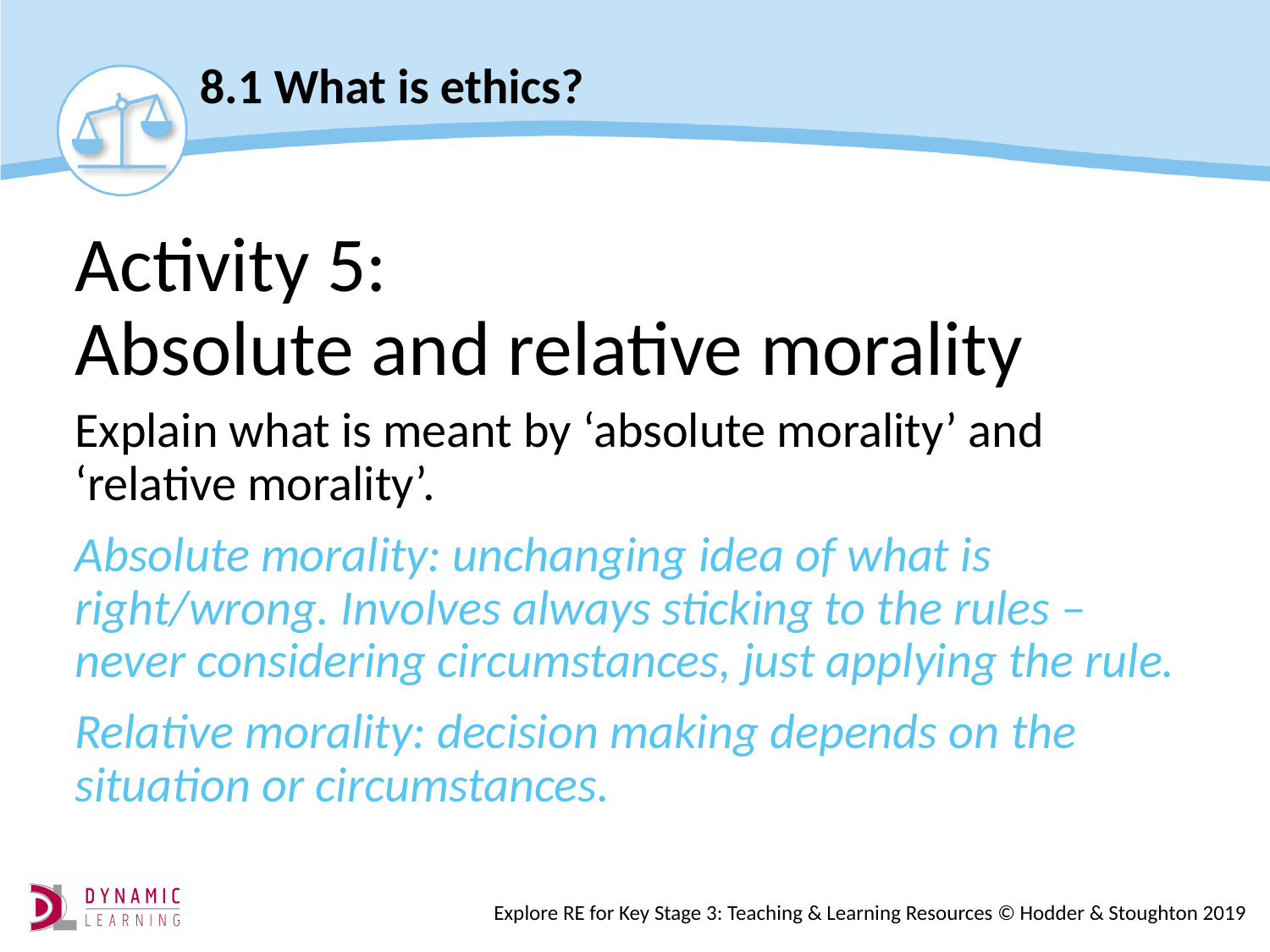

# Activity 5: Absolute and relative morality
Explain what is meant by ‘absolute morality’ and ‘relative morality’.
Absolute morality: unchanging idea of what is right/wrong. Involves always sticking to the rules – never considering circumstances, just applying the rule.
Relative morality: decision making depends on the situation or circumstances.